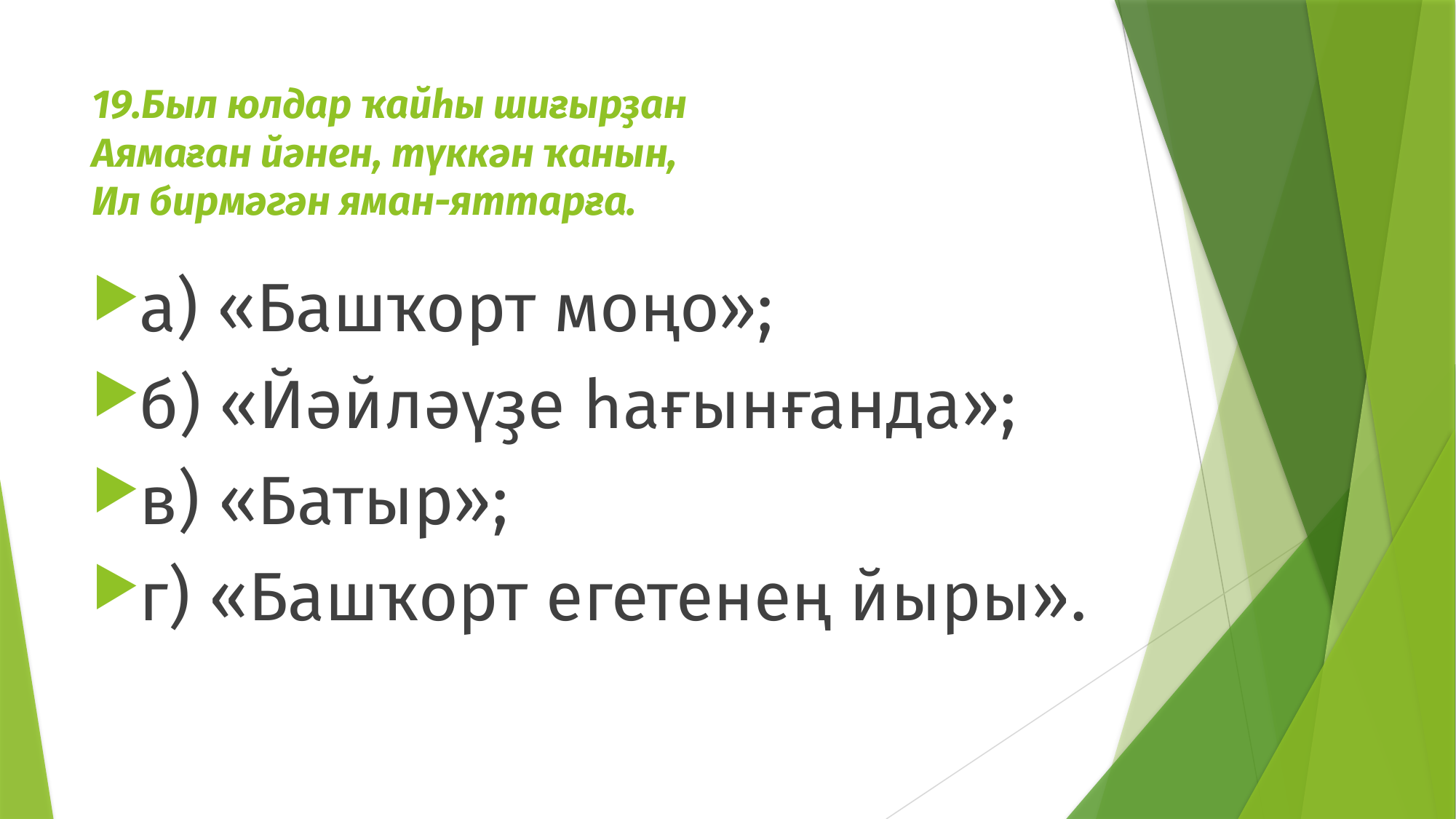

# 19.Был юлдар ҡайһы шиғырҙан Аямаған йәнен, түккән ҡанын, Ил бирмәгән яман-яттарға.
а) «Башҡорт моңо»;
б) «Йәйләүҙе һағынғанда»;
в) «Батыр»;
г) «Башҡорт егетенең йыры».